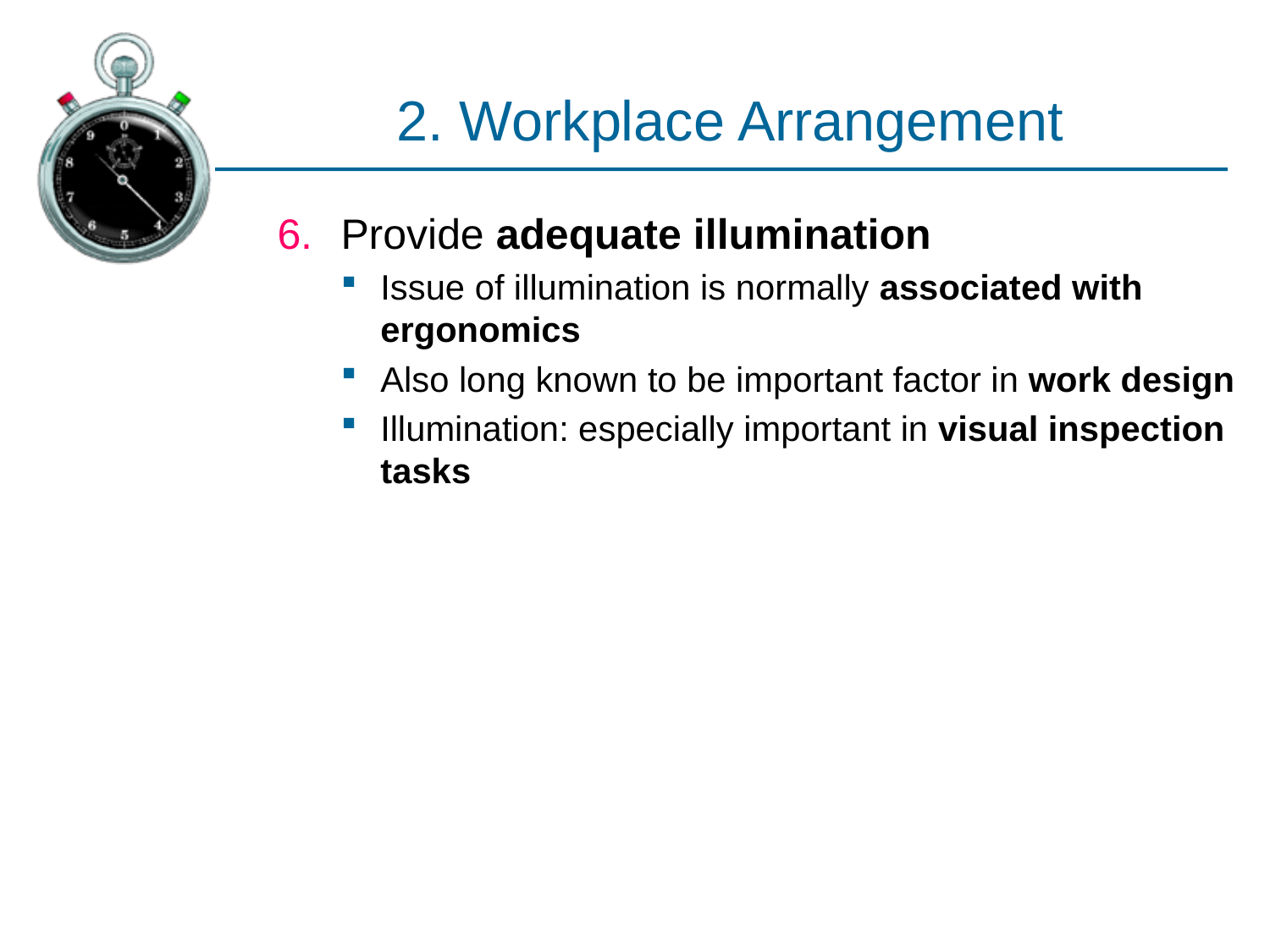

# 2. Workplace Arrangement
Provide adequate illumination
Issue of illumination is normally associated with ergonomics
Also long known to be important factor in work design
Illumination: especially important in visual inspection tasks